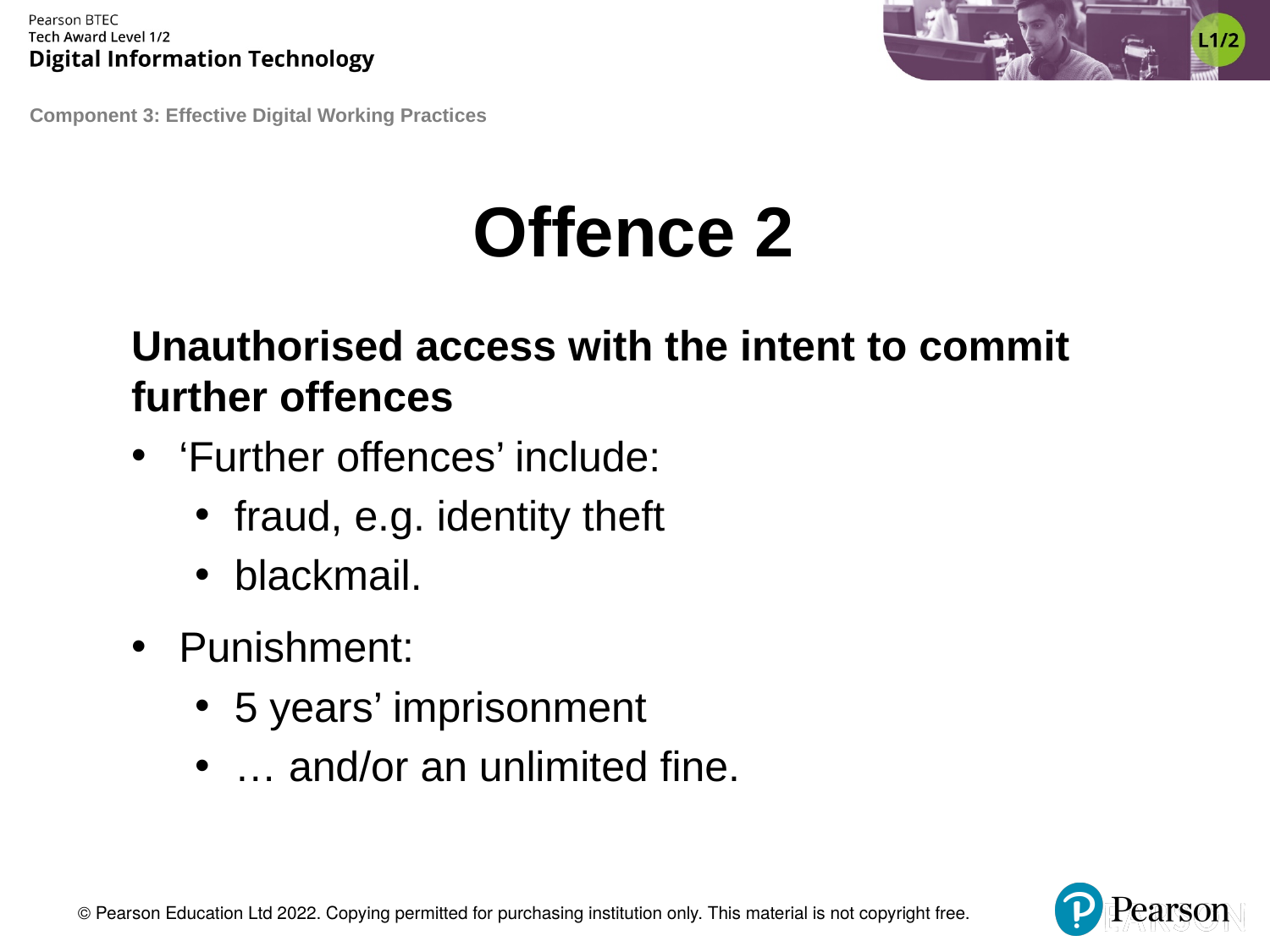

# Offence 2
Unauthorised access with the intent to commit further offences
‘Further offences’ include:
fraud, e.g. identity theft
blackmail.
Punishment:
5 years’ imprisonment
… and/or an unlimited fine.
© Pearson Education Ltd 2022. Copying permitted for purchasing institution only. This material is not copyright free.